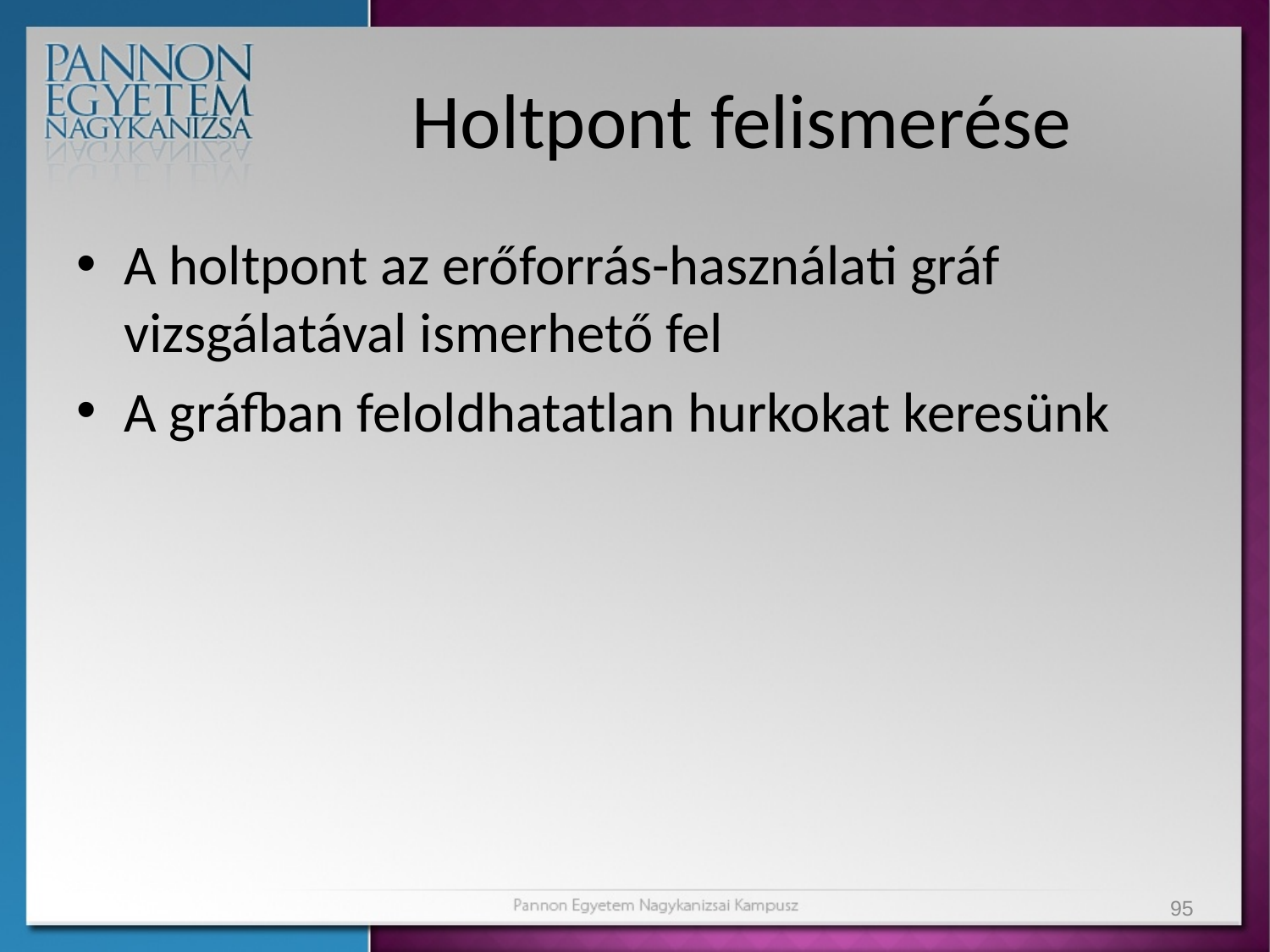

# Holtpont felismerése
A holtpont az erőforrás-használati gráf vizsgálatával ismerhető fel
A gráfban feloldhatatlan hurkokat keresünk
95